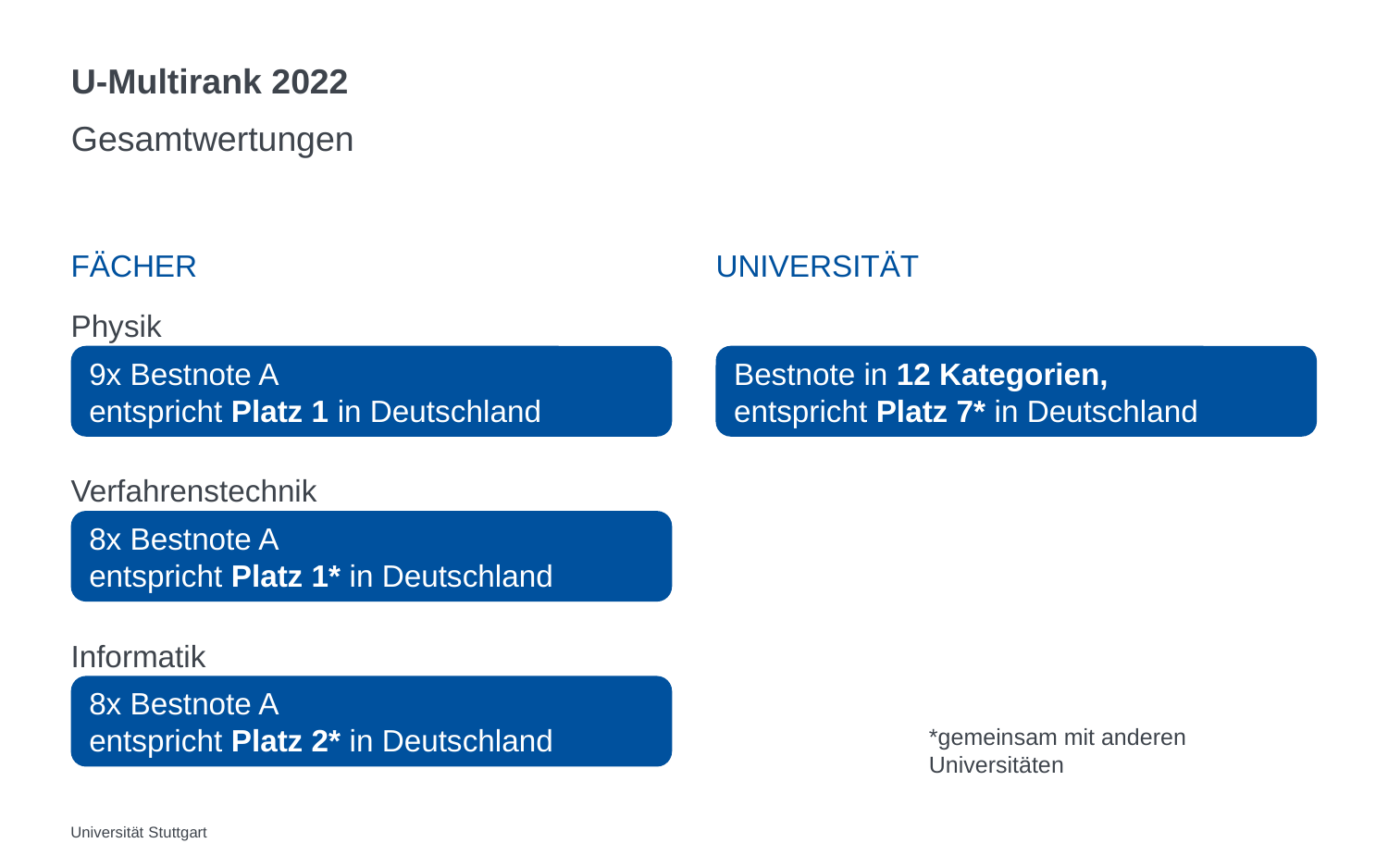

# U-Multirank 2022
Gesamtwertungen
Universität
Fächer
Physik
9x Bestnote A
entspricht Platz 1 in Deutschland
Bestnote in 12 Kategorien,
entspricht Platz 7* in Deutschland
Verfahrenstechnik
8x Bestnote A
entspricht Platz 1* in Deutschland
Informatik
8x Bestnote A
entspricht Platz 2* in Deutschland
*gemeinsam mit anderen Universitäten
Universität Stuttgart